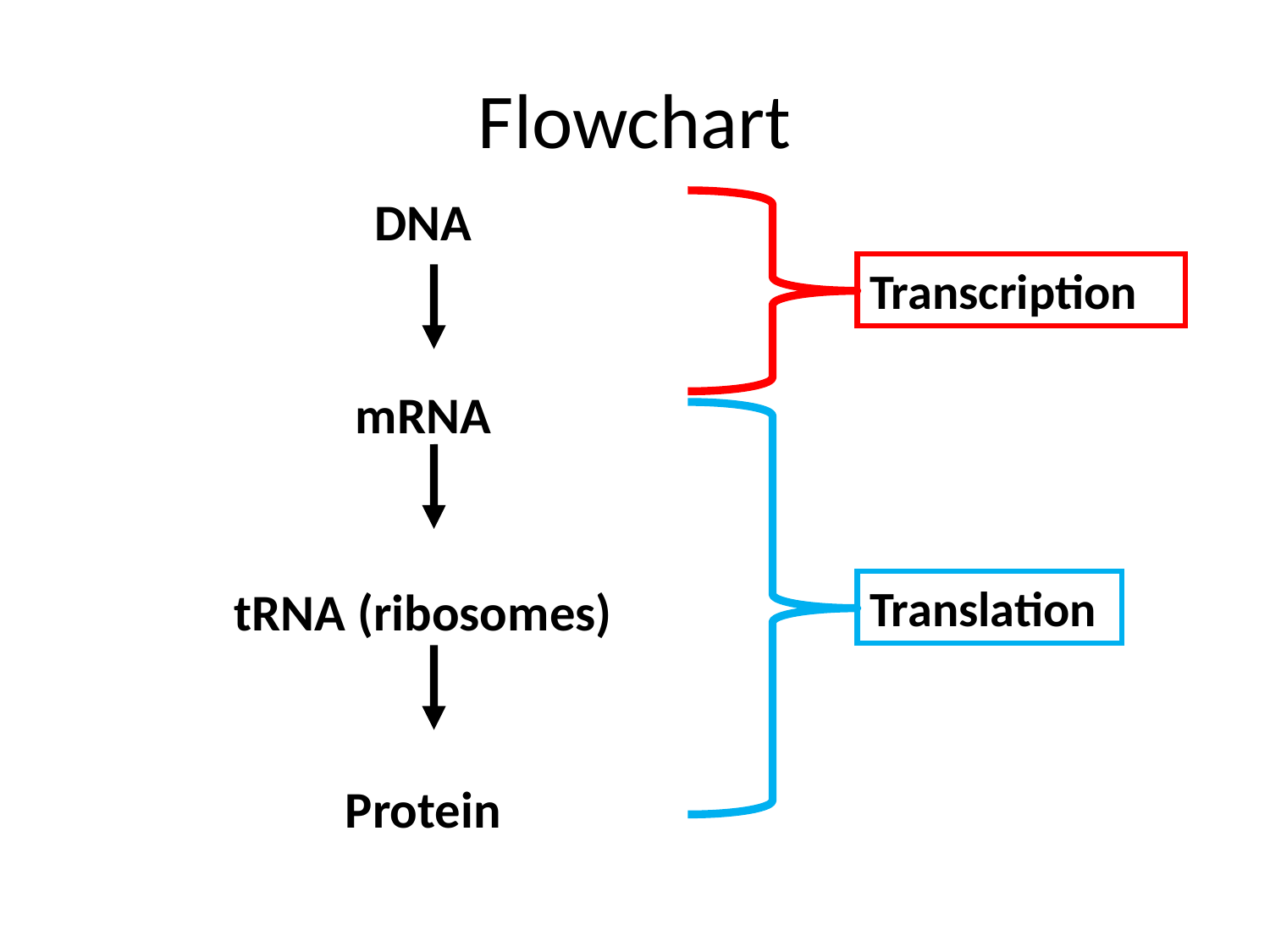

# Flowchart
DNA

mRNA

tRNA (ribosomes)

Protein

Transcription

Translation